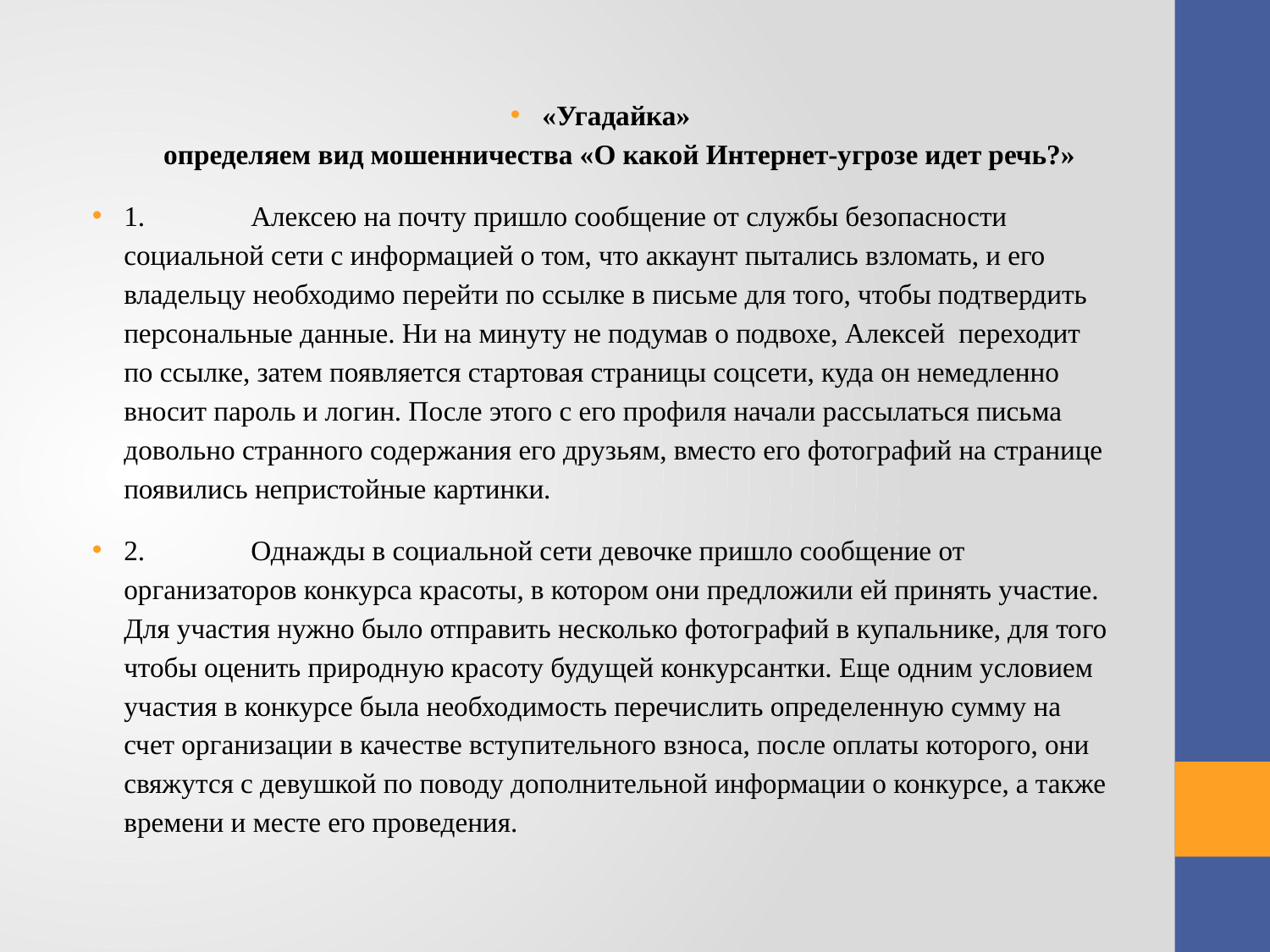

#
«Угадайка»
 определяем вид мошенничества «О какой Интернет-угрозе идет речь?»
1.	Алексею на почту пришло сообщение от службы безопасности социальной сети с информацией о том, что аккаунт пытались взломать, и его владельцу необходимо перейти по ссылке в письме для того, чтобы подтвердить персональные данные. Ни на минуту не подумав о подвохе, Алексей  переходит по ссылке, затем появляется стартовая страницы соцсети, куда он немедленно вносит пароль и логин. После этого с его профиля начали рассылаться письма довольно странного содержания его друзьям, вместо его фотографий на странице появились непристойные картинки.
2.	Однажды в социальной сети девочке пришло сообщение от организаторов конкурса красоты, в котором они предложили ей принять участие. Для участия нужно было отправить несколько фотографий в купальнике, для того чтобы оценить природную красоту будущей конкурсантки. Еще одним условием участия в конкурсе была необходимость перечислить определенную сумму на счет организации в качестве вступительного взноса, после оплаты которого, они свяжутся с девушкой по поводу дополнительной информации о конкурсе, а также времени и месте его проведения.